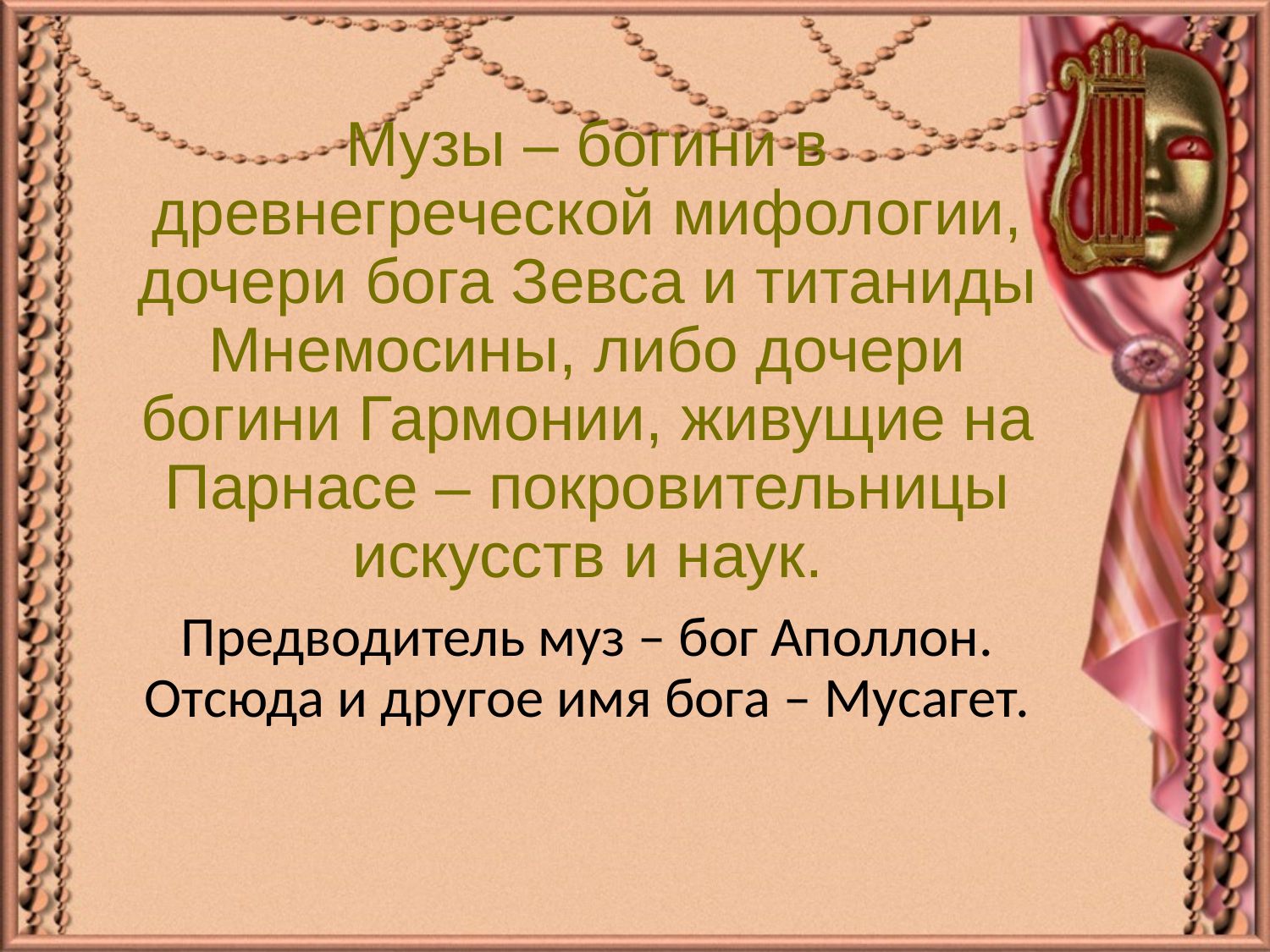

# Музы – богини в древнегреческой мифологии, дочери бога Зевса и титаниды Мнемосины, либо дочери богини Гармонии, живущие на Парнасе – покровительницы искусств и наук.
Предводитель муз – бог Аполлон. Отсюда и другое имя бога – Мусагет.